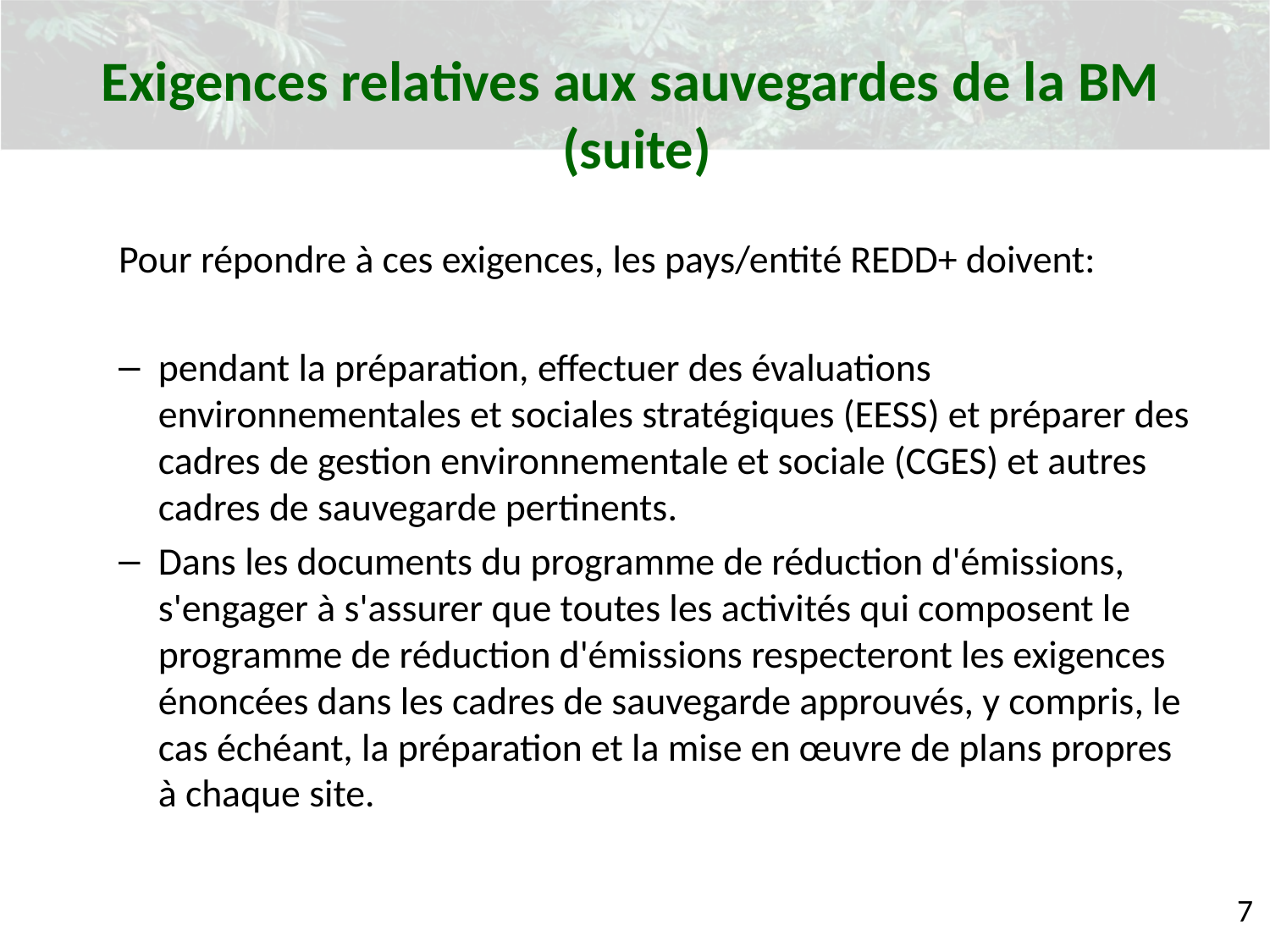

Exigences relatives aux sauvegardes de la BM
 (suite)

Pour répondre à ces exigences, les pays/entité REDD+ doivent:

pendant la préparation, effectuer des évaluations environnementales et sociales stratégiques (EESS) et préparer des cadres de gestion environnementale et sociale (CGES) et autres cadres de sauvegarde pertinents.
Dans les documents du programme de réduction d'émissions, s'engager à s'assurer que toutes les activités qui composent le programme de réduction d'émissions respecteront les exigences énoncées dans les cadres de sauvegarde approuvés, y compris, le cas échéant, la préparation et la mise en œuvre de plans propres à chaque site.

7